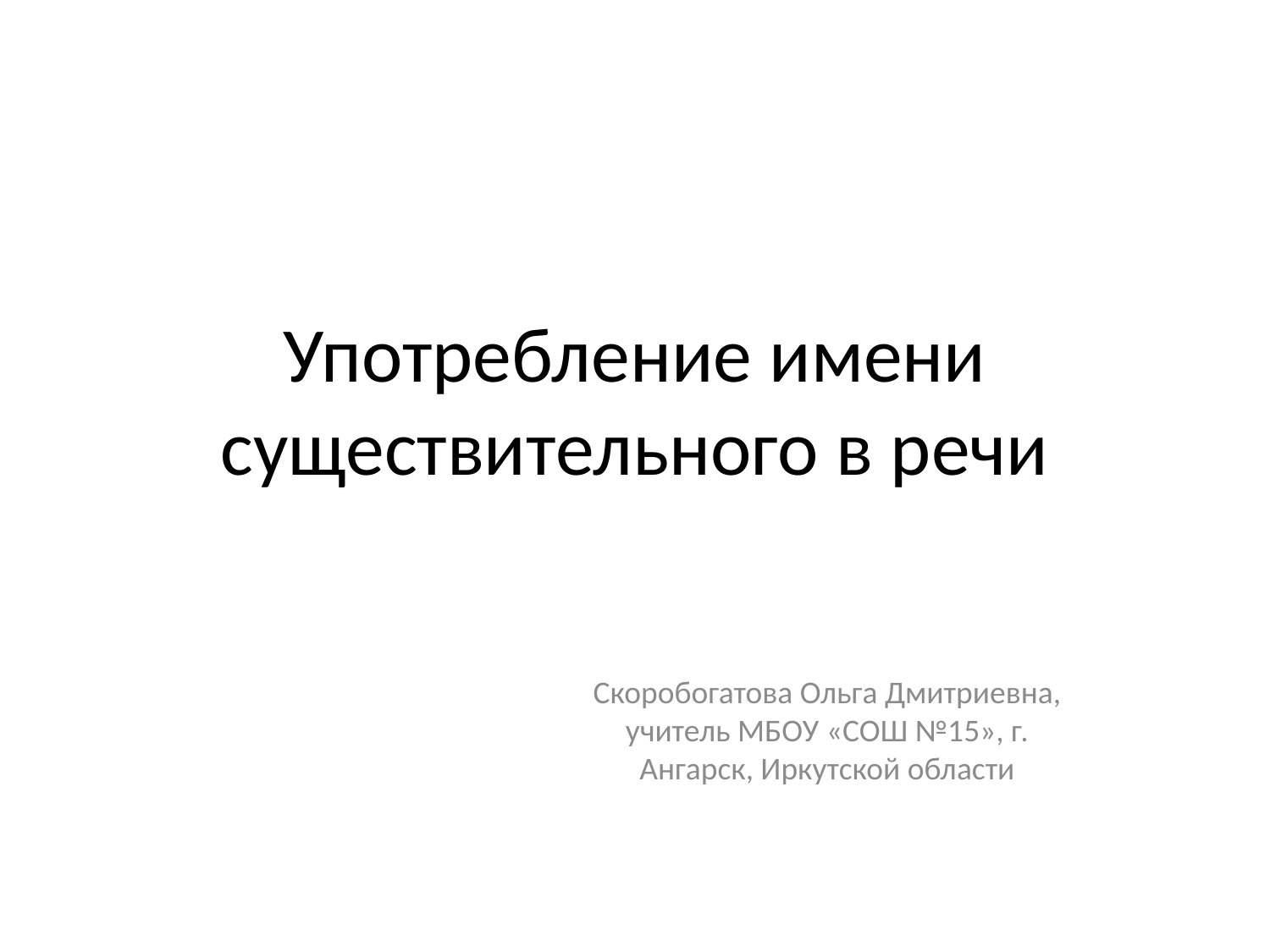

# Употребление имени существительного в речи
Скоробогатова Ольга Дмитриевна, учитель МБОУ «СОШ №15», г. Ангарск, Иркутской области